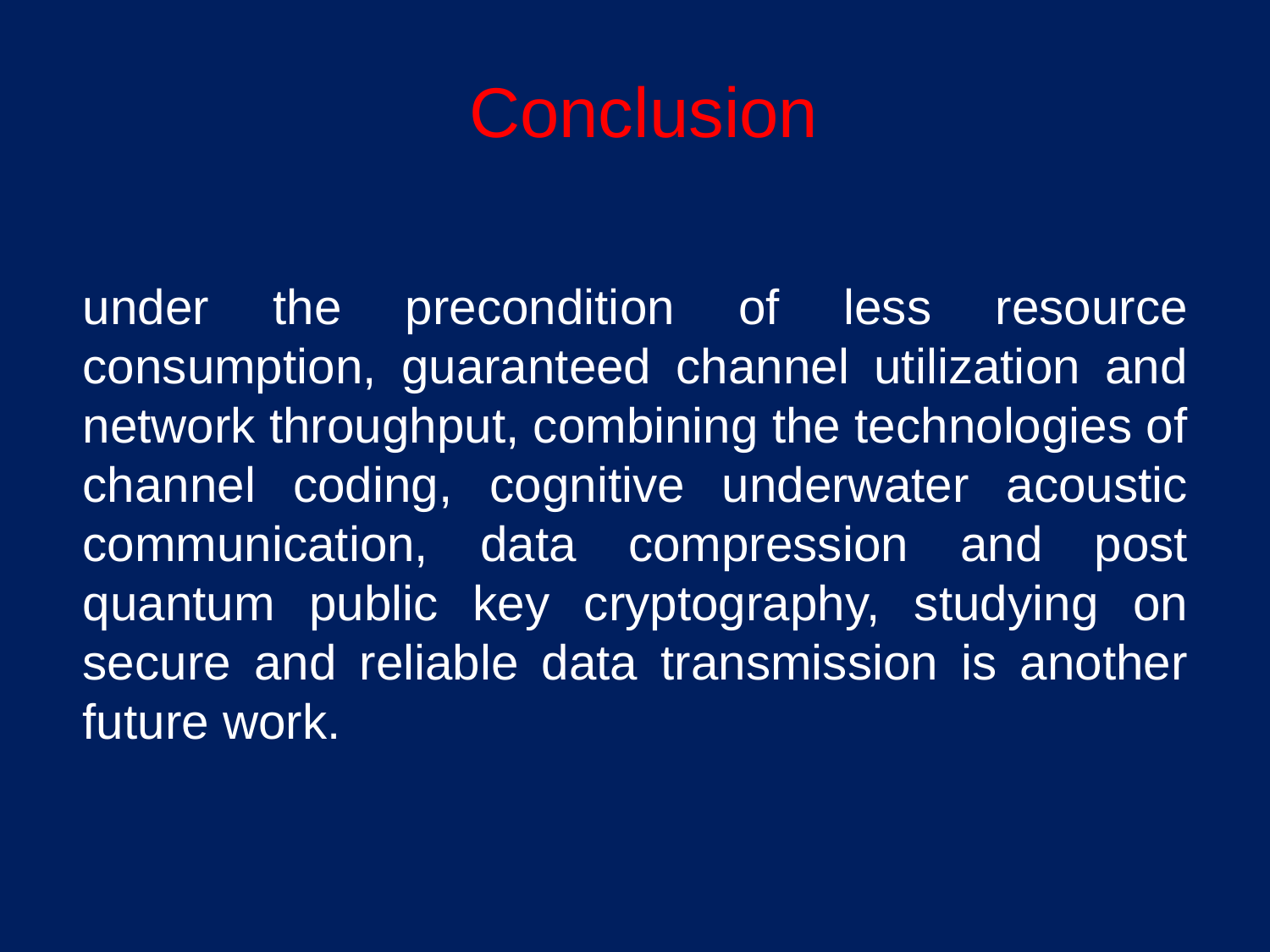

# Conclusion
under the precondition of less resource consumption, guaranteed channel utilization and network throughput, combining the technologies of channel coding, cognitive underwater acoustic communication, data compression and post quantum public key cryptography, studying on secure and reliable data transmission is another future work.